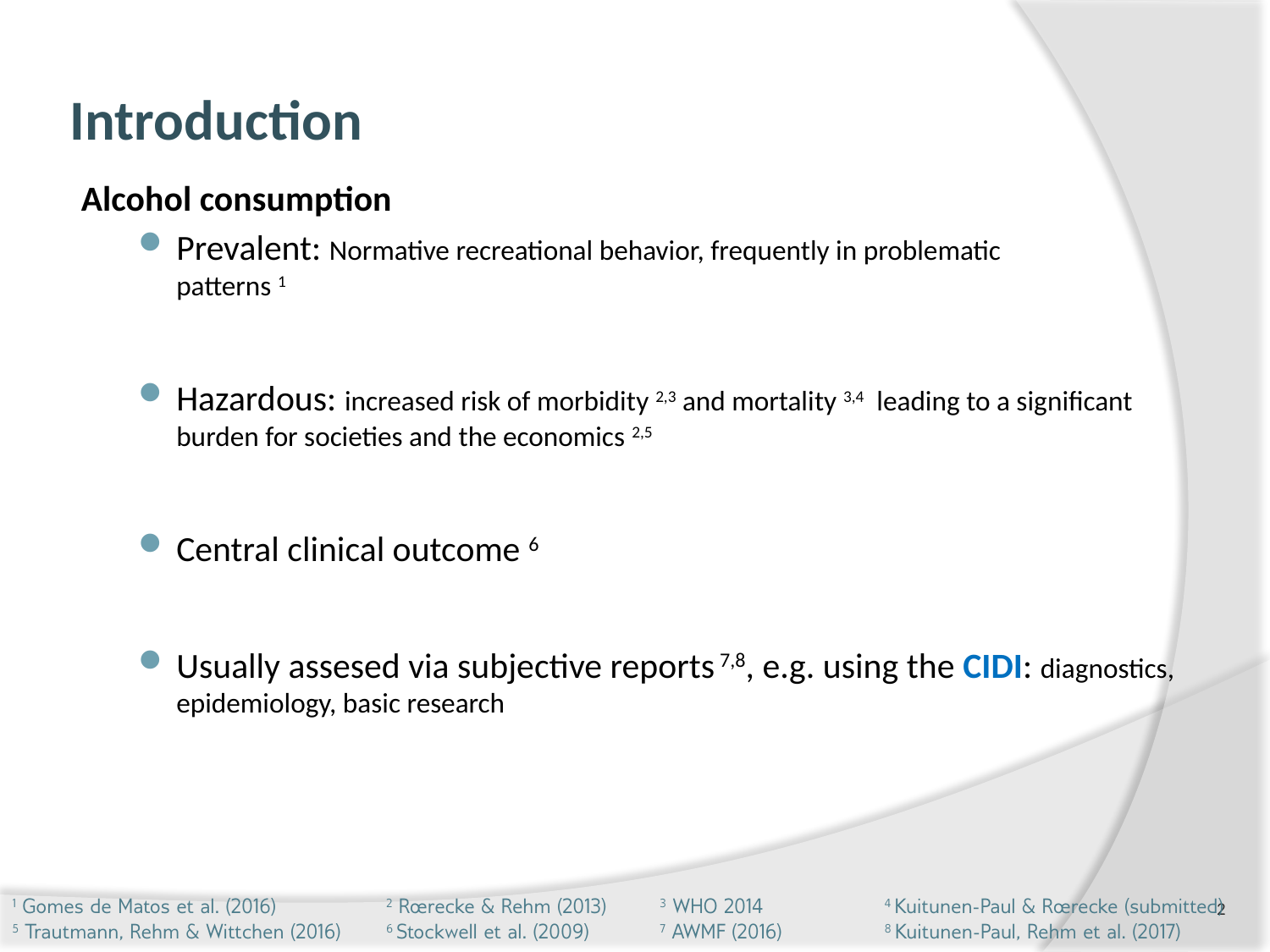

# Introduction
Alcohol consumption
Prevalent: Normative recreational behavior, frequently in problematic
patterns 1

Hazardous: increased risk of morbidity 2,3 and mortality 3,4  leading to a significant burden for societies and the economics 2,5

Central clinical outcome 6

Usually assesed via subjective reports 7,8, e.g. using the CIDI: diagnostics, epidemiology, basic research

1 Gomes de Matos et al. (2016)  	2 Roerecke & Rehm (2013)  	3 WHO 2014 	4 Kuitunen-Paul & Roerecke (submitted)  5 Trautmann, Rehm & Wittchen (2016)	6 Stockwell et al. (2009)	7 AWMF (2016) 	8 Kuitunen-Paul, Rehm et al. (2017)
2